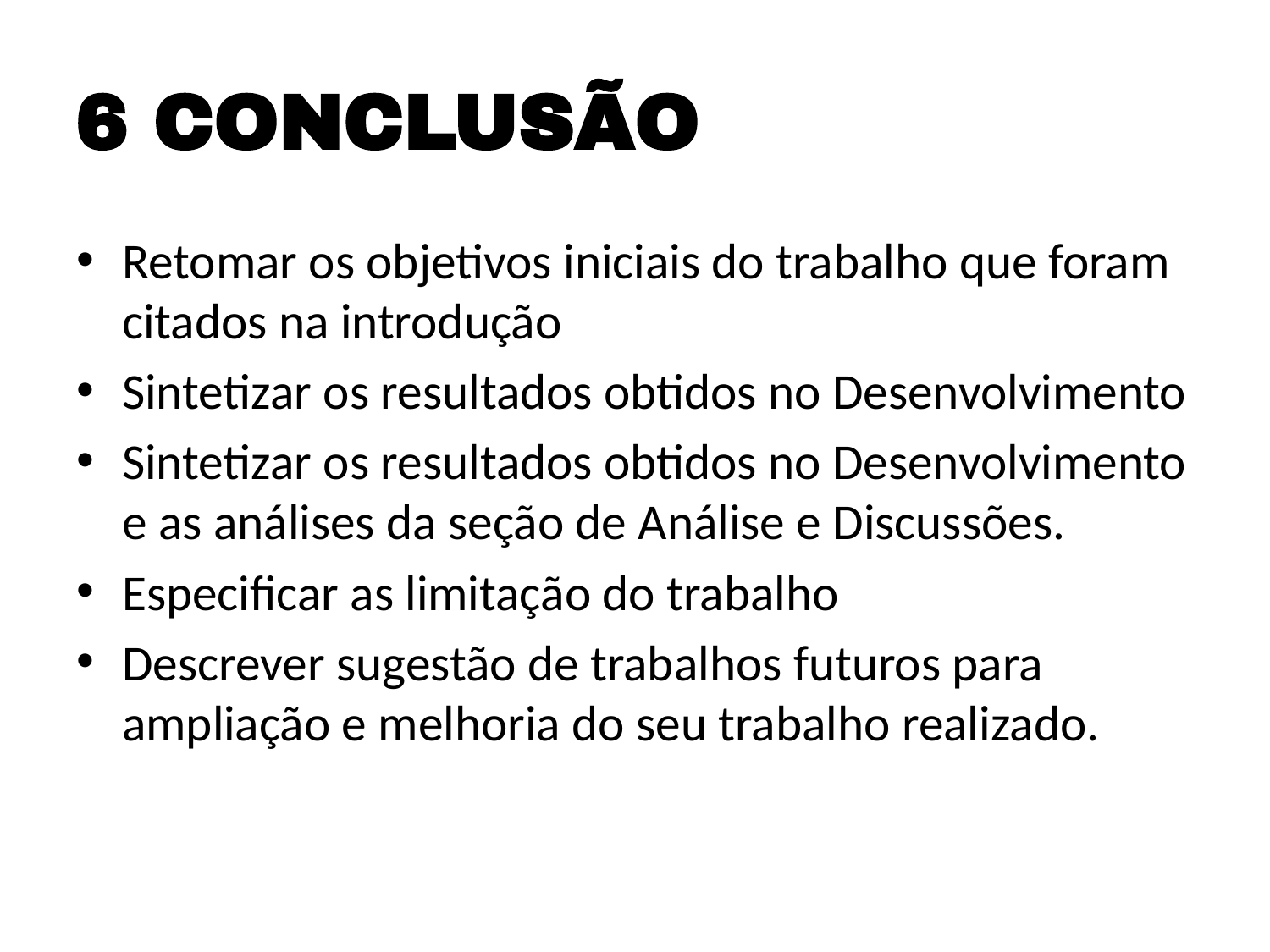

# 6 CONCLUSÃO
Retomar os objetivos iniciais do trabalho que foram citados na introdução
Sintetizar os resultados obtidos no Desenvolvimento
Sintetizar os resultados obtidos no Desenvolvimento e as análises da seção de Análise e Discussões.
Especificar as limitação do trabalho
Descrever sugestão de trabalhos futuros para ampliação e melhoria do seu trabalho realizado.